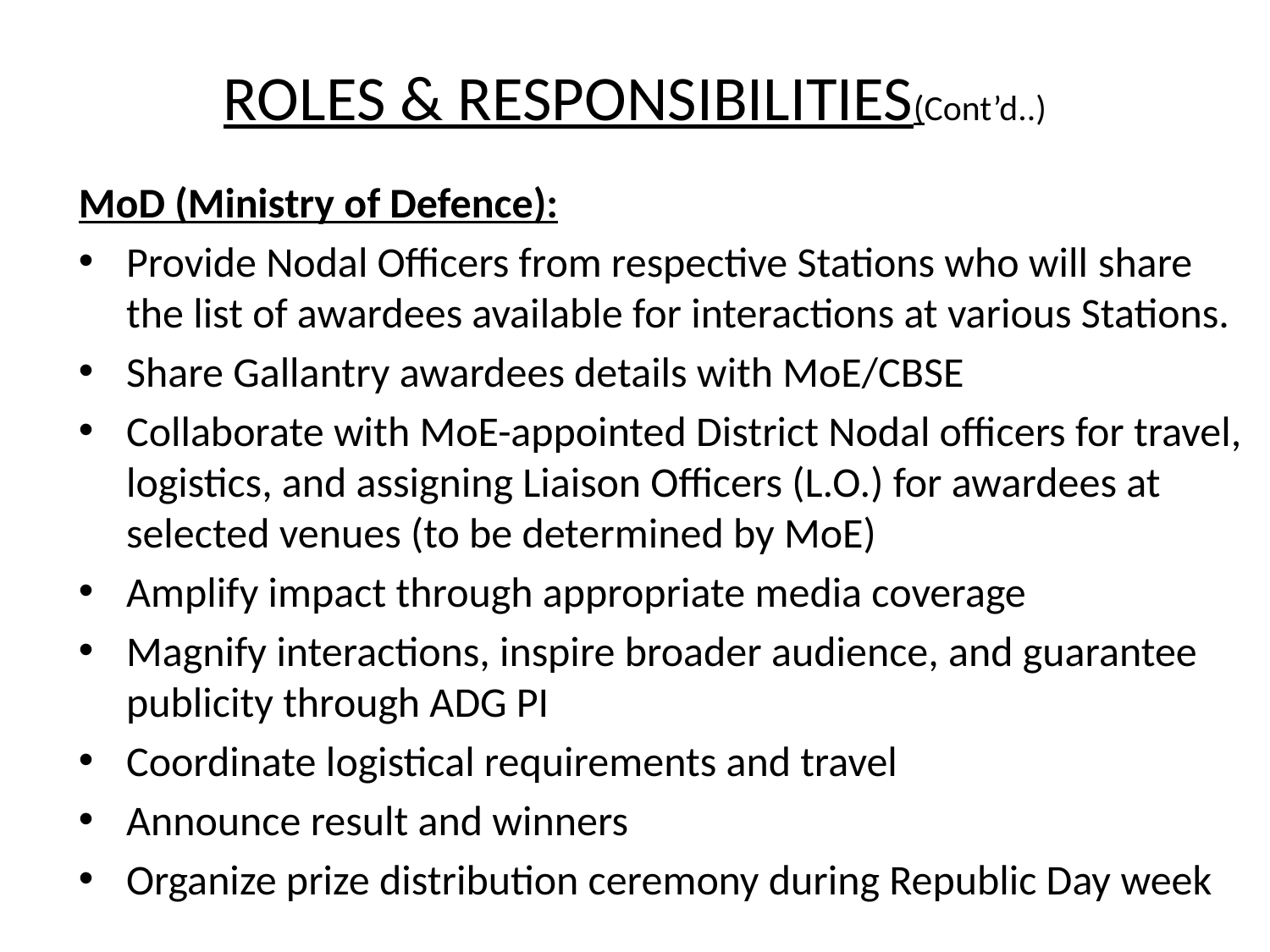

# ROLES & RESPONSIBILITIES(Cont’d..)
MoD (Ministry of Defence):
Provide Nodal Officers from respective Stations who will share the list of awardees available for interactions at various Stations.
Share Gallantry awardees details with MoE/CBSE
Collaborate with MoE-appointed District Nodal officers for travel, logistics, and assigning Liaison Officers (L.O.) for awardees at selected venues (to be determined by MoE)
Amplify impact through appropriate media coverage
Magnify interactions, inspire broader audience, and guarantee publicity through ADG PI
Coordinate logistical requirements and travel
Announce result and winners
Organize prize distribution ceremony during Republic Day week